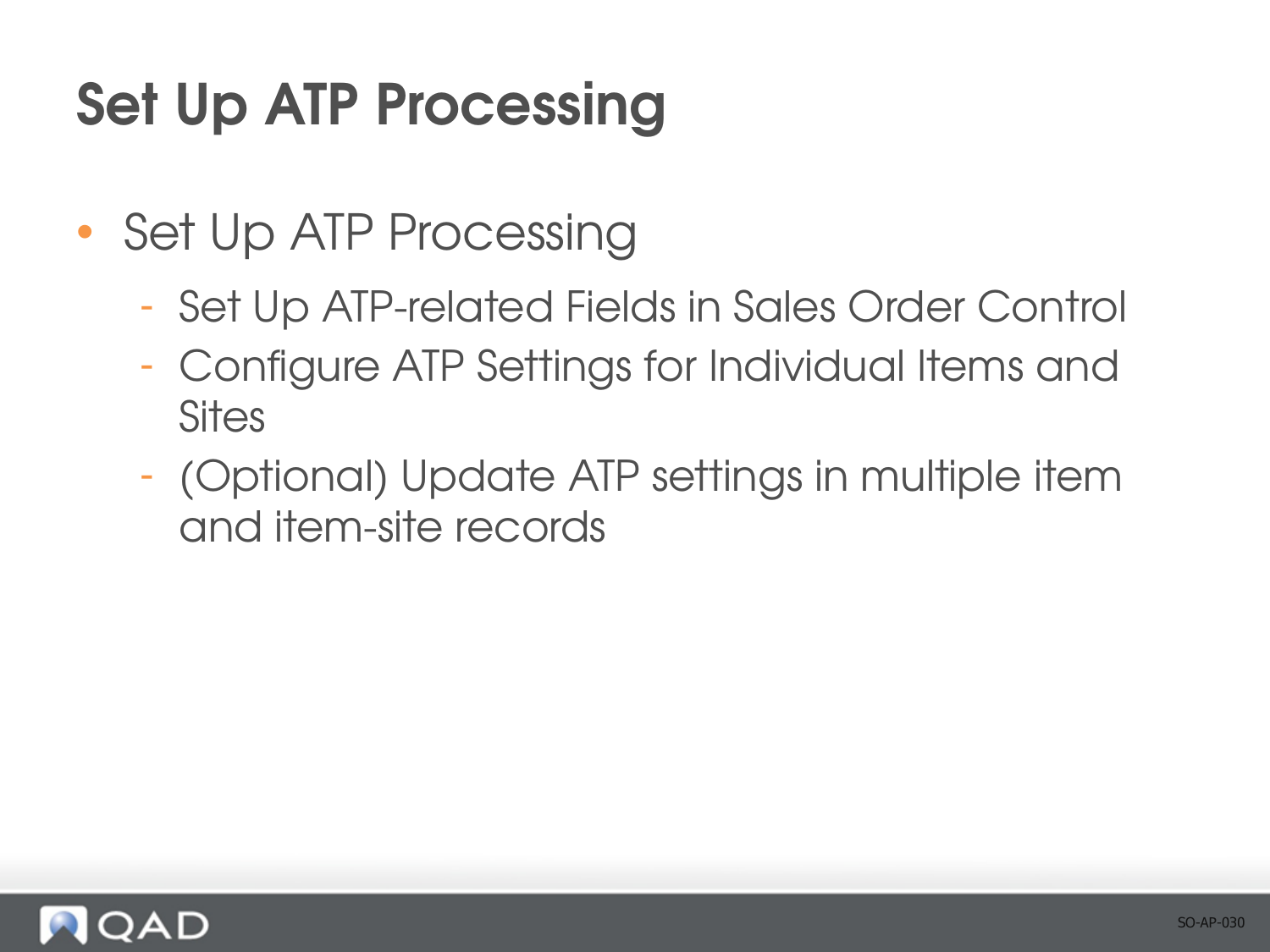

# Set Up ATP Processing

Set Up ATP Processing
Set Up ATP-related Fields in Sales Order Control
Configure ATP Settings for Individual Items and Sites
(Optional) Update ATP settings in multiple item and item-site records

SO-AP-030